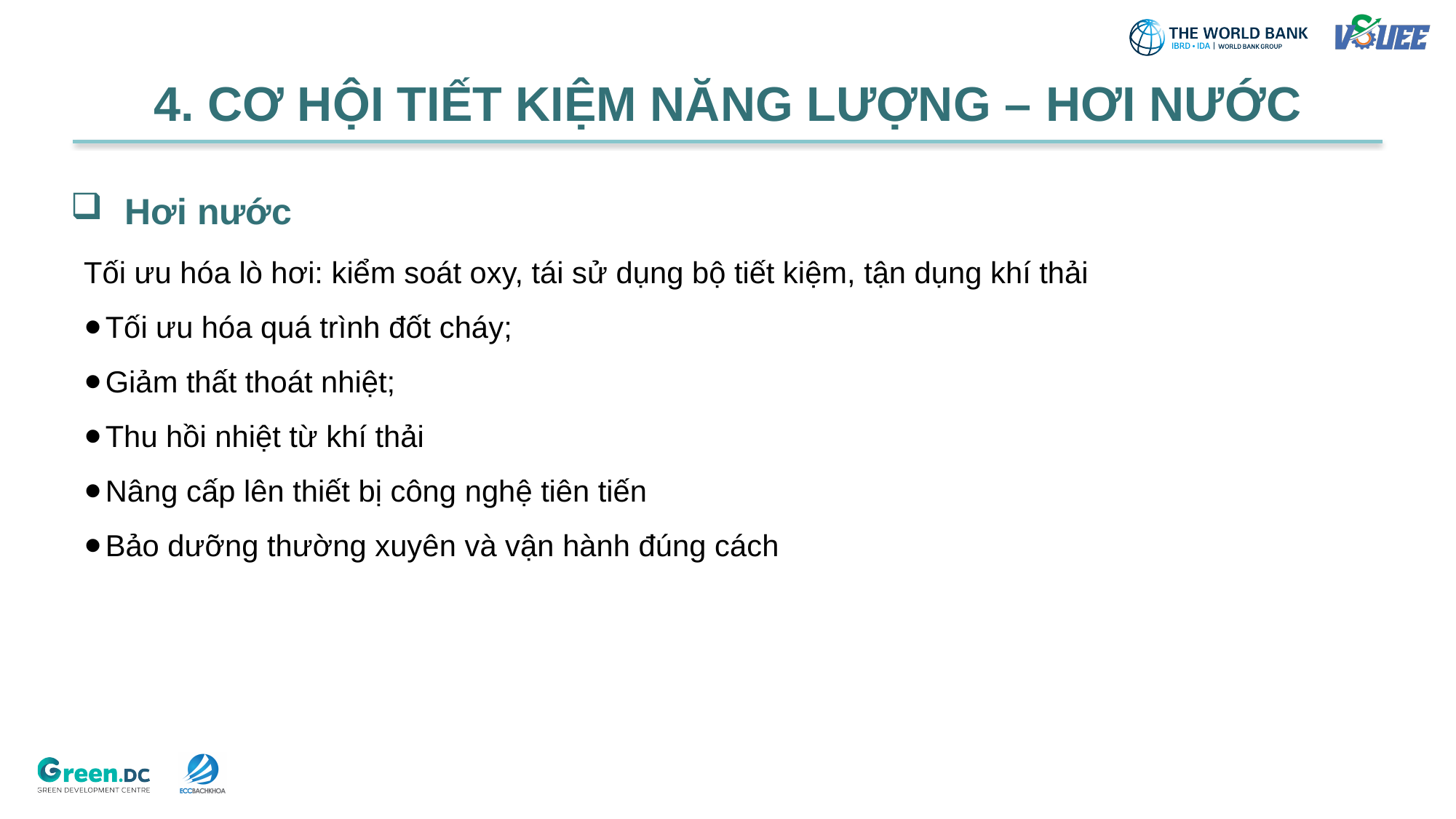

4. CƠ HỘI TIẾT KIỆM NĂNG LƯỢNG – HƠI NƯỚC
Hơi nước
Tối ưu hóa lò hơi: kiểm soát oxy, tái sử dụng bộ tiết kiệm, tận dụng khí thải
Tối ưu hóa quá trình đốt cháy;
Giảm thất thoát nhiệt;
Thu hồi nhiệt từ khí thải
Nâng cấp lên thiết bị công nghệ tiên tiến
Bảo dưỡng thường xuyên và vận hành đúng cách